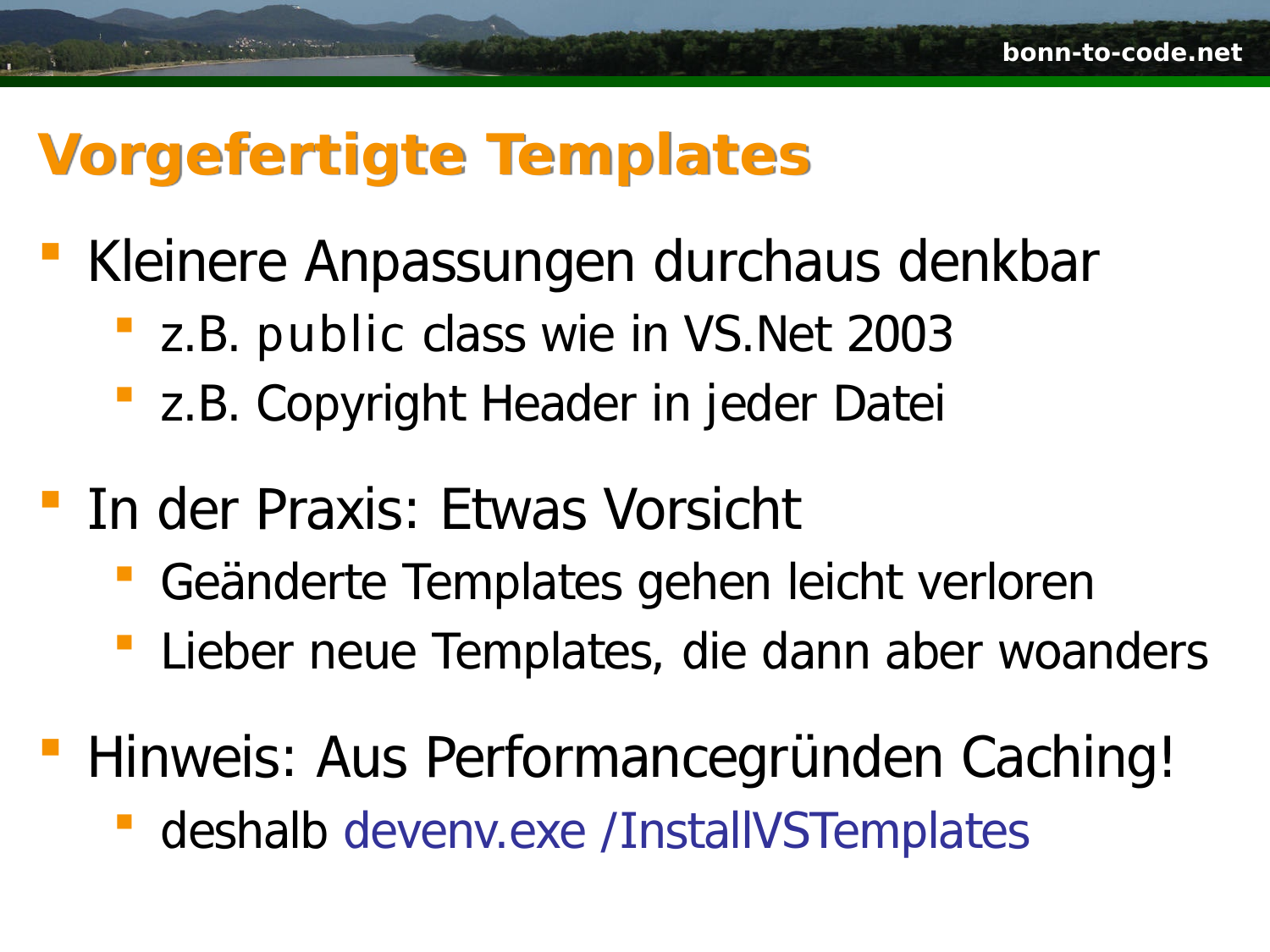

# Vorgefertigte Templates
Kleinere Anpassungen durchaus denkbar
z.B. public class wie in VS.Net 2003
z.B. Copyright Header in jeder Datei
In der Praxis: Etwas Vorsicht
Geänderte Templates gehen leicht verloren
Lieber neue Templates, die dann aber woanders
Hinweis: Aus Performancegründen Caching!
deshalb devenv.exe /InstallVSTemplates